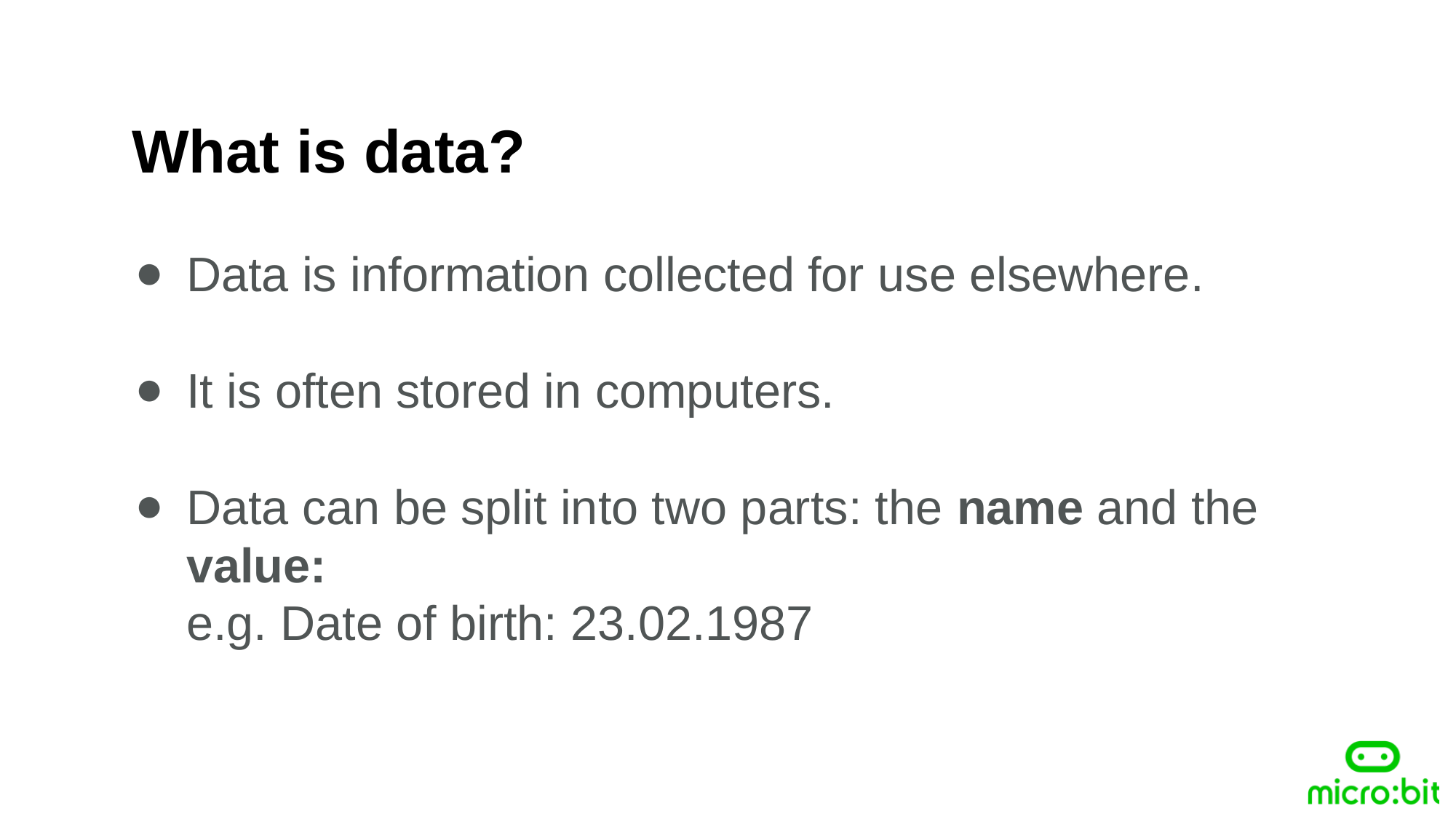

What is data?

Data is information collected for use elsewhere.
It is often stored in computers.

Data can be split into two parts: the name and the value:
e.g. Date of birth: 23.02.1987